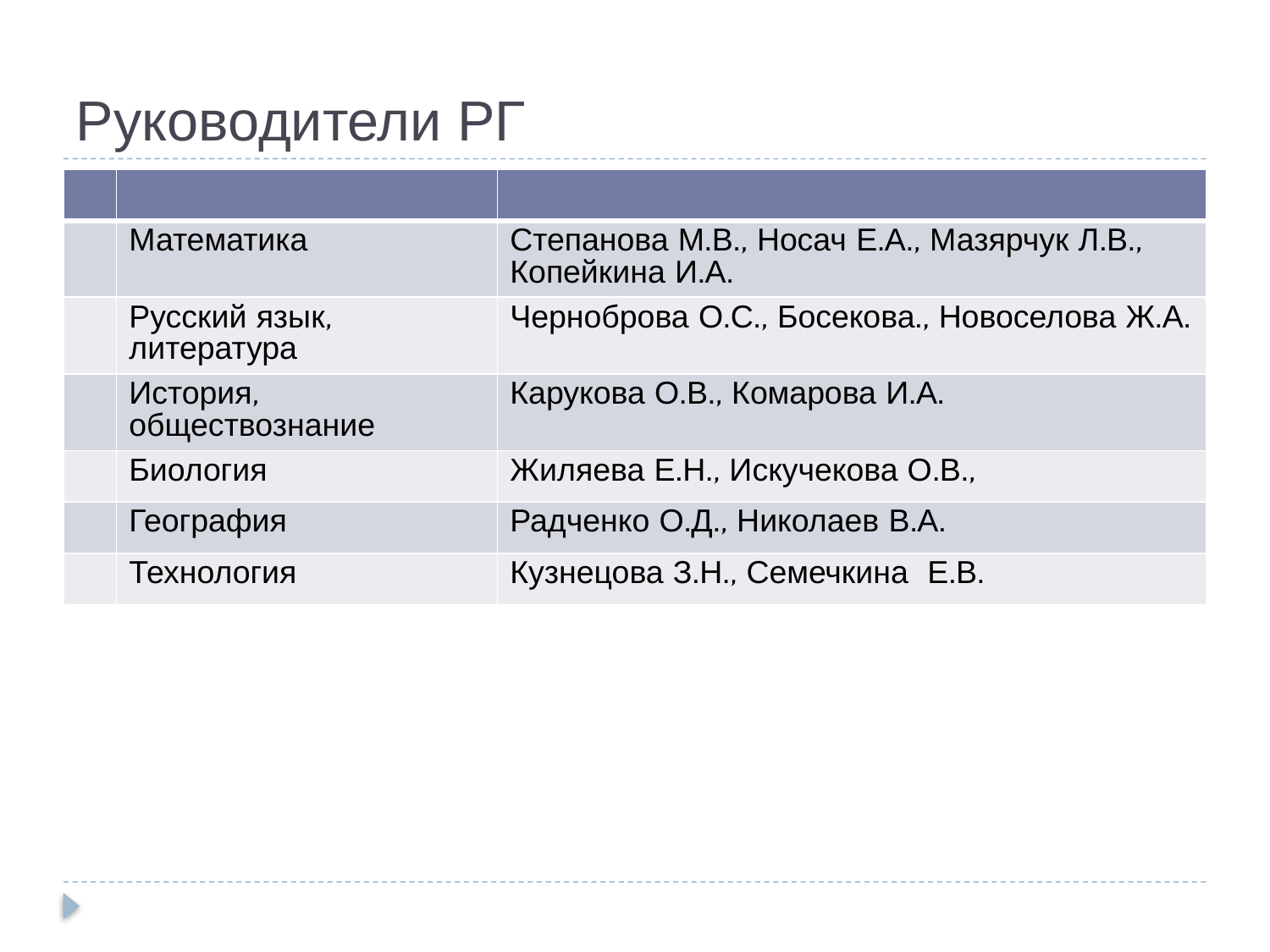

# Руководители РГ
|  |  |  |
| --- | --- | --- |
|  | Математика | Степанова М.В., Носач Е.А., Мазярчук Л.В., Копейкина И.А. |
|  | Русский язык, литература | Черноброва О.С., Босекова., Новоселова Ж.А. |
|  | История, обществознание | Карукова О.В., Комарова И.А. |
|  | Биология | Жиляева Е.Н., Искучекова О.В., |
|  | География | Радченко О.Д., Николаев В.А. |
|  | Технология | Кузнецова З.Н., Семечкина Е.В. |